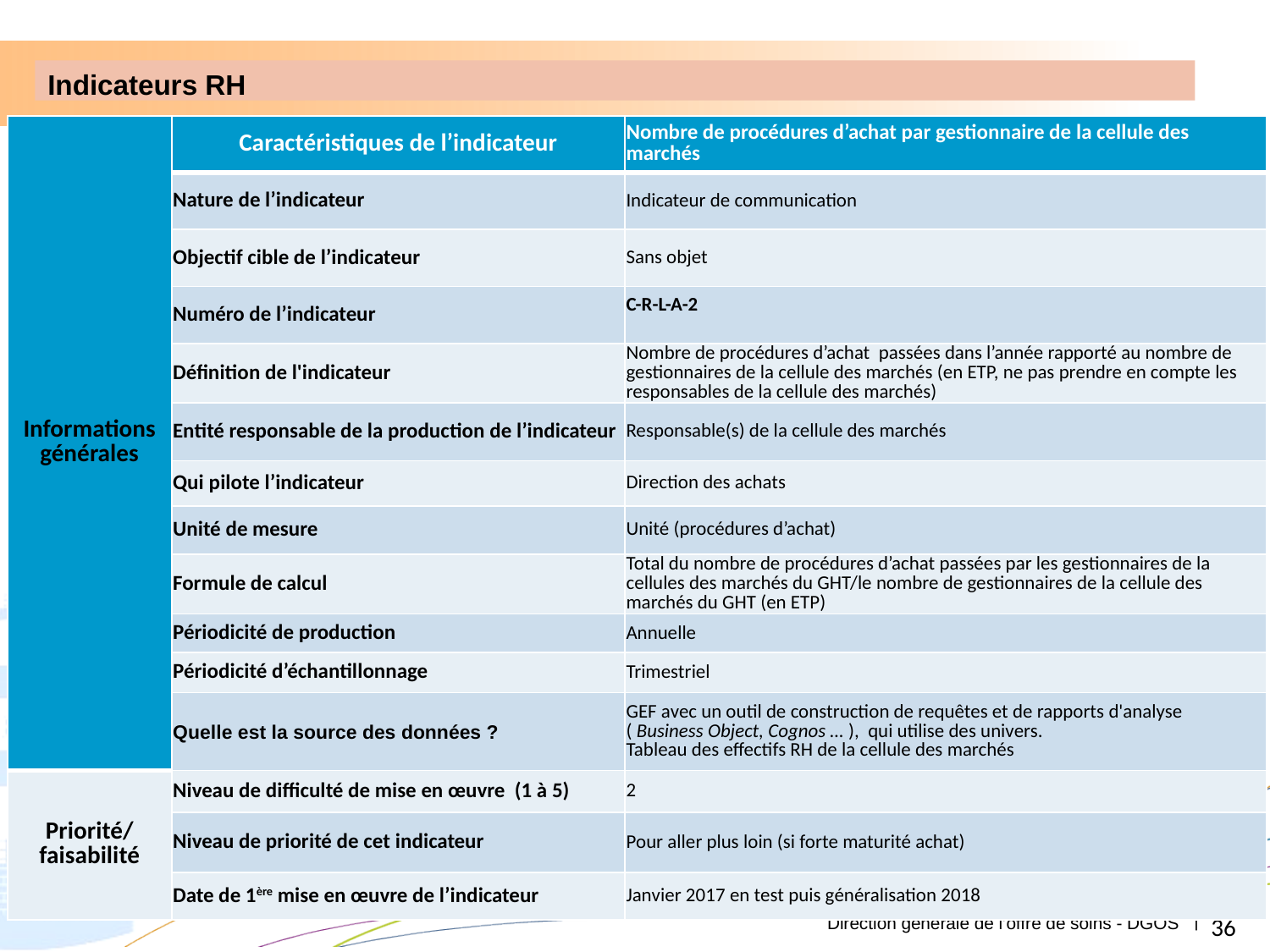

Indicateurs RH
| Informations générales | Caractéristiques de l’indicateur | Nombre de procédures d’achat par gestionnaire de la cellule des marchés |
| --- | --- | --- |
|  | Nature de l’indicateur | Indicateur de communication |
|  | Objectif cible de l’indicateur | Sans objet |
|  | Numéro de l’indicateur | C-R-L-A-2 |
|  | Définition de l'indicateur | Nombre de procédures d’achat passées dans l’année rapporté au nombre de gestionnaires de la cellule des marchés (en ETP, ne pas prendre en compte les responsables de la cellule des marchés) |
|  | Entité responsable de la production de l’indicateur | Responsable(s) de la cellule des marchés |
|  | Qui pilote l’indicateur | Direction des achats |
|  | Unité de mesure | Unité (procédures d’achat) |
|  | Formule de calcul | Total du nombre de procédures d’achat passées par les gestionnaires de la cellules des marchés du GHT/le nombre de gestionnaires de la cellule des marchés du GHT (en ETP) |
|  | Périodicité de production | Annuelle |
|  | Périodicité d’échantillonnage | Trimestriel |
|  | Quelle est la source des données ? | GEF avec un outil de construction de requêtes et de rapports d'analyse ( Business Object, Cognos … ), qui utilise des univers. Tableau des effectifs RH de la cellule des marchés |
| Priorité/ faisabilité | Niveau de difficulté de mise en œuvre (1 à 5) | 2 |
|  | Niveau de priorité de cet indicateur | Pour aller plus loin (si forte maturité achat) |
|  | Date de 1ère mise en œuvre de l’indicateur | Janvier 2017 en test puis généralisation 2018 |
36